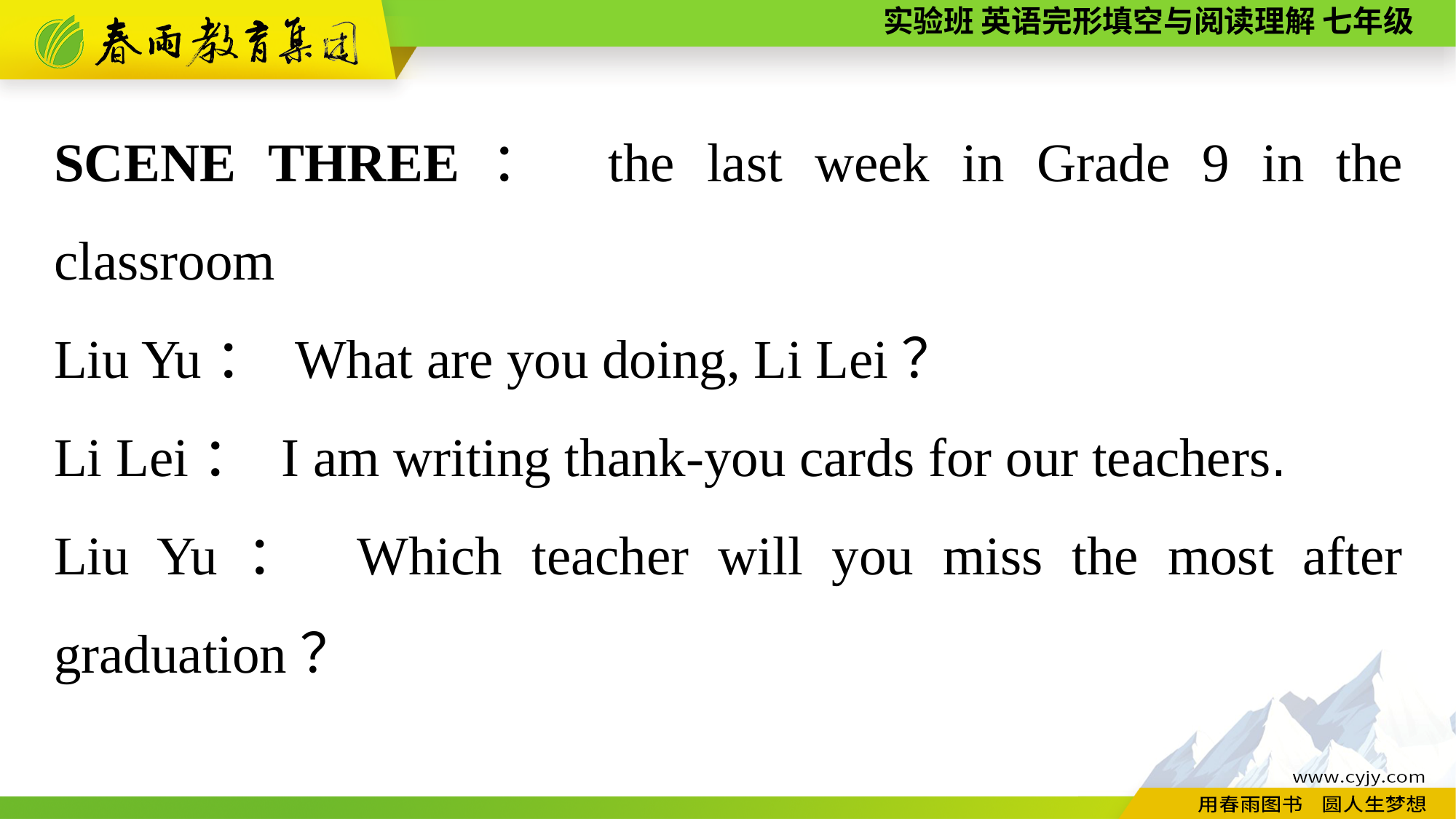

SCENE THREE： the last week in Grade 9 in the classroom
Liu Yu： What are you doing, Li Lei？
Li Lei： I am writing thank-you cards for our teachers.
Liu Yu： Which teacher will you miss the most after graduation？